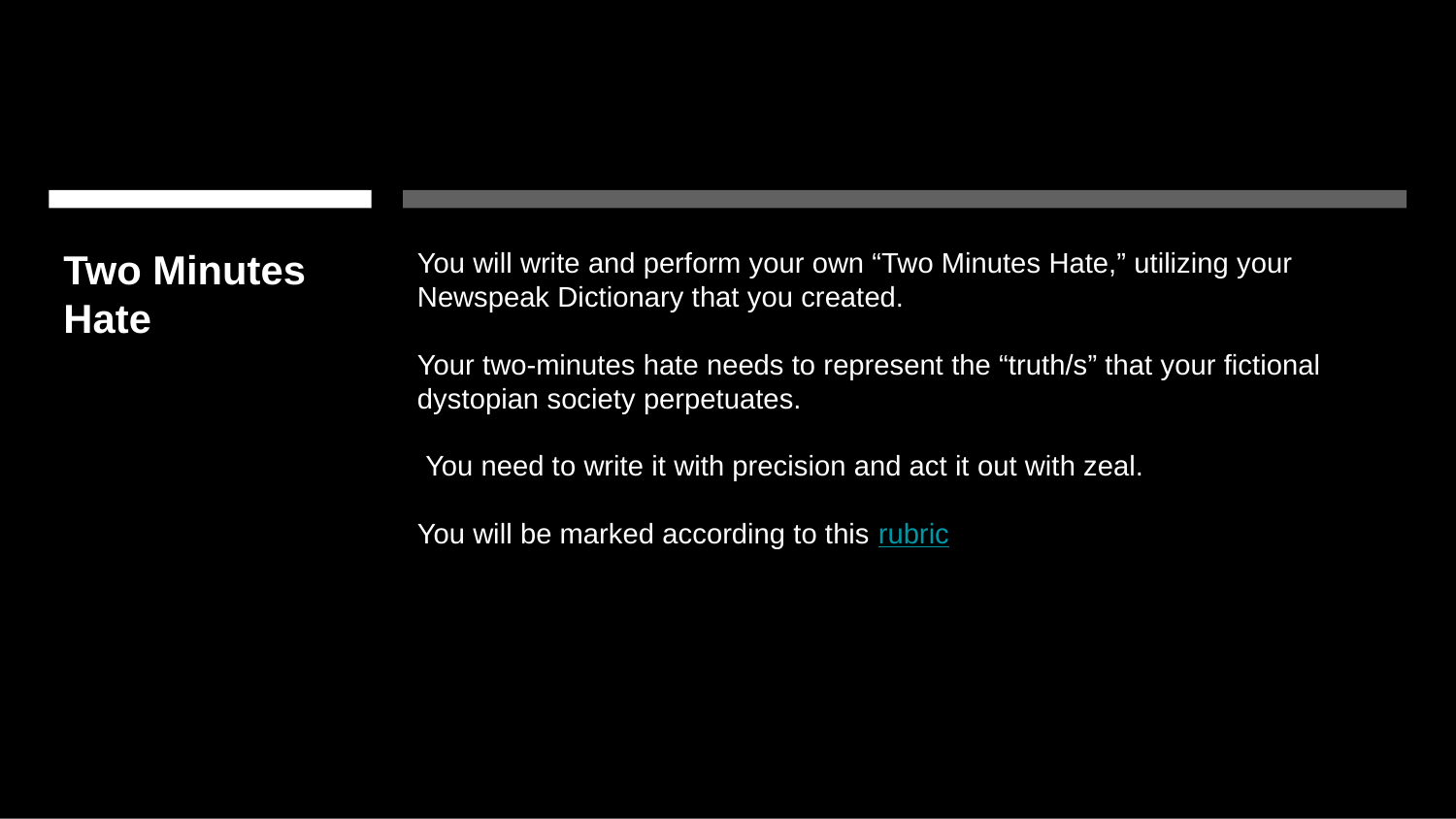

# Two Minutes Hate
You will write and perform your own “Two Minutes Hate,” utilizing your Newspeak Dictionary that you created.

Your two-minutes hate needs to represent the “truth/s” that your fictional dystopian society perpetuates.

 You need to write it with precision and act it out with zeal.

You will be marked according to this rubric